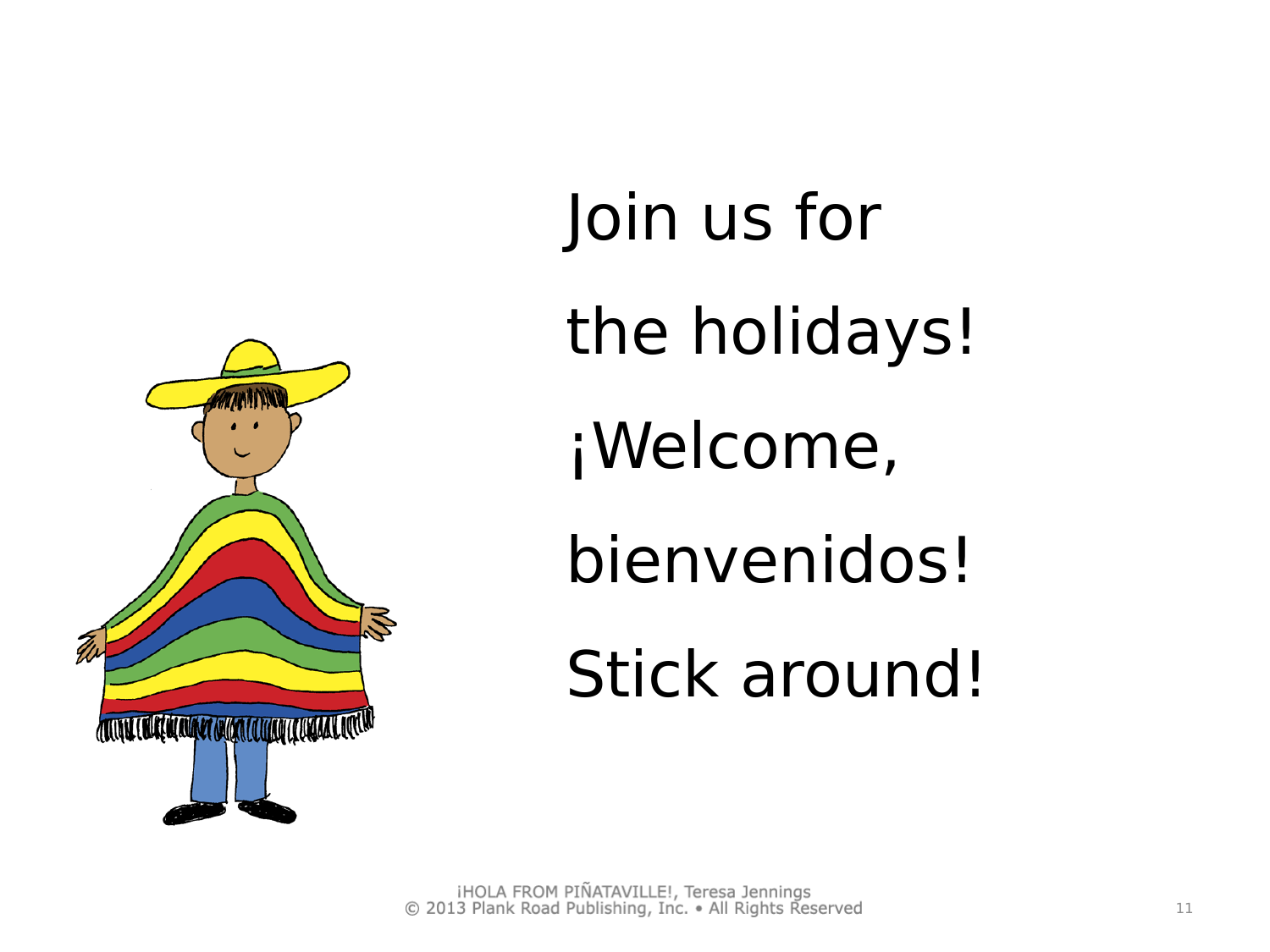

Join us for
the holidays!¡Welcome, bienvenidos!
Stick around!
11